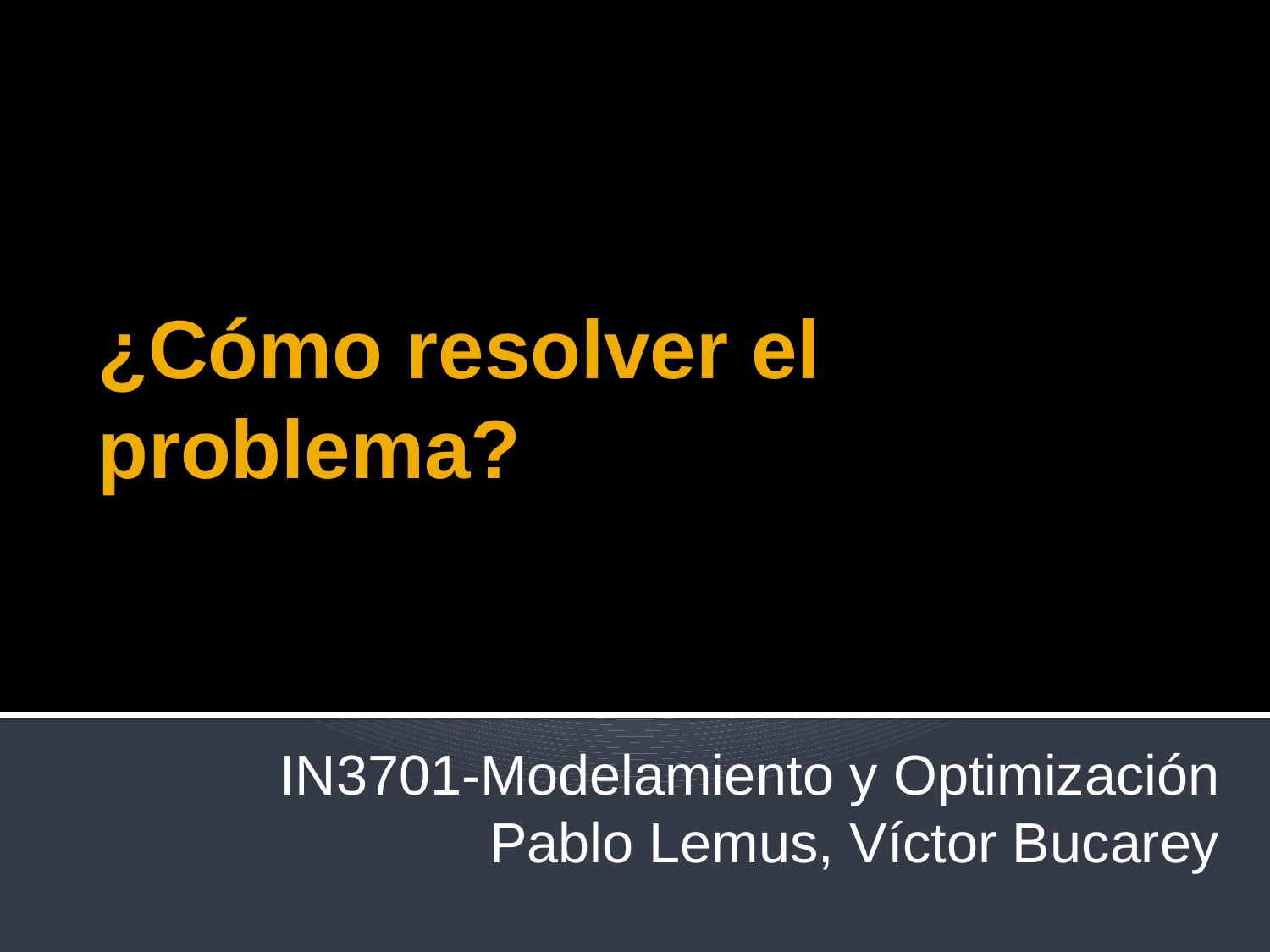

# ¿Cómo resolver el problema?
IN3701-Modelamiento y Optimización
Pablo Lemus, Víctor Bucarey